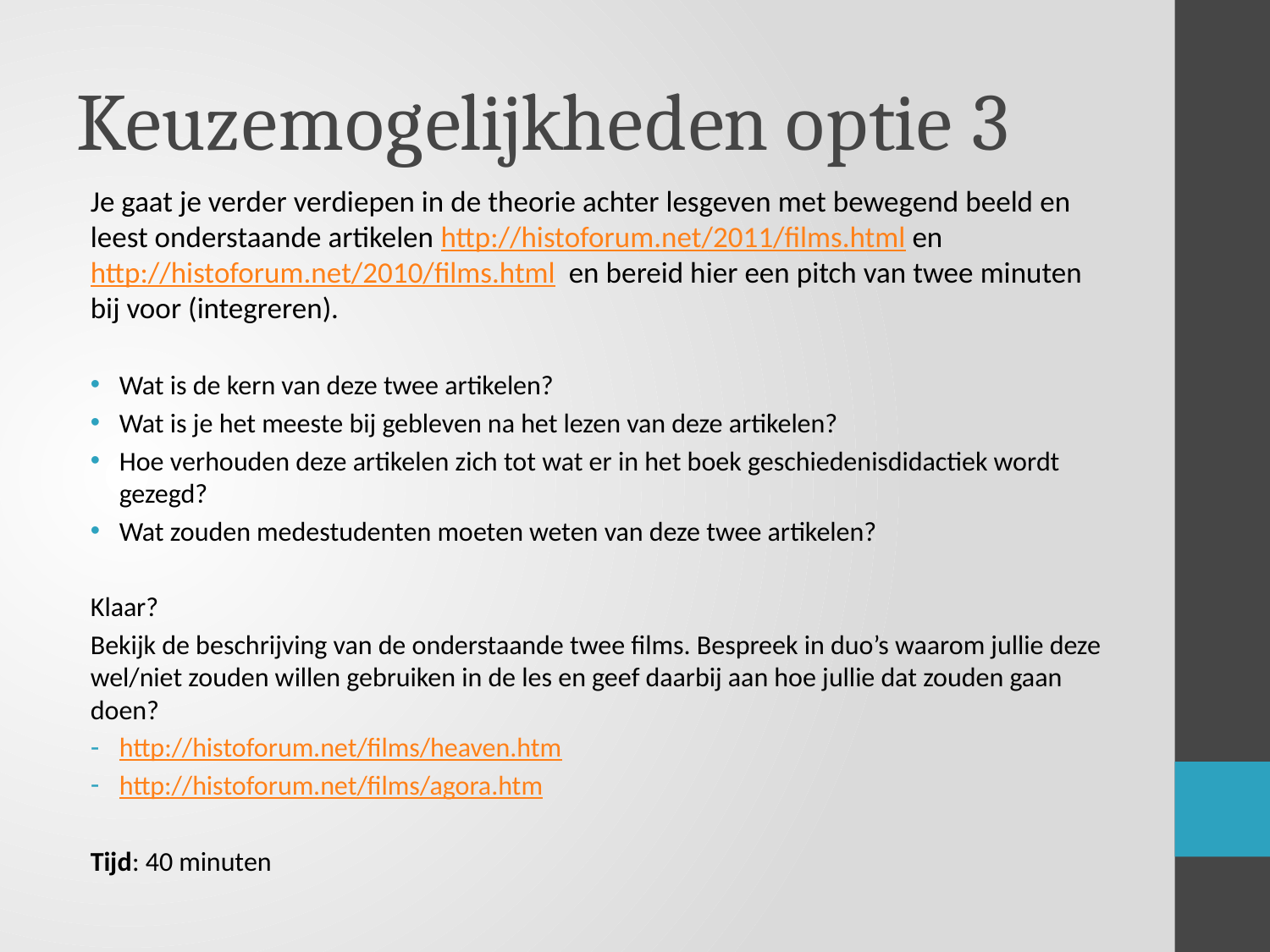

# Keuzemogelijkheden optie 3
Je gaat je verder verdiepen in de theorie achter lesgeven met bewegend beeld en leest onderstaande artikelen http://histoforum.net/2011/films.html en http://histoforum.net/2010/films.html  en bereid hier een pitch van twee minuten bij voor (integreren).

Wat is de kern van deze twee artikelen?
Wat is je het meeste bij gebleven na het lezen van deze artikelen?
Hoe verhouden deze artikelen zich tot wat er in het boek geschiedenisdidactiek wordt gezegd?
Wat zouden medestudenten moeten weten van deze twee artikelen?

Klaar?
Bekijk de beschrijving van de onderstaande twee films. Bespreek in duo’s waarom jullie deze wel/niet zouden willen gebruiken in de les en geef daarbij aan hoe jullie dat zouden gaan doen?
http://histoforum.net/films/heaven.htm
http://histoforum.net/films/agora.htm

Tijd: 40 minuten